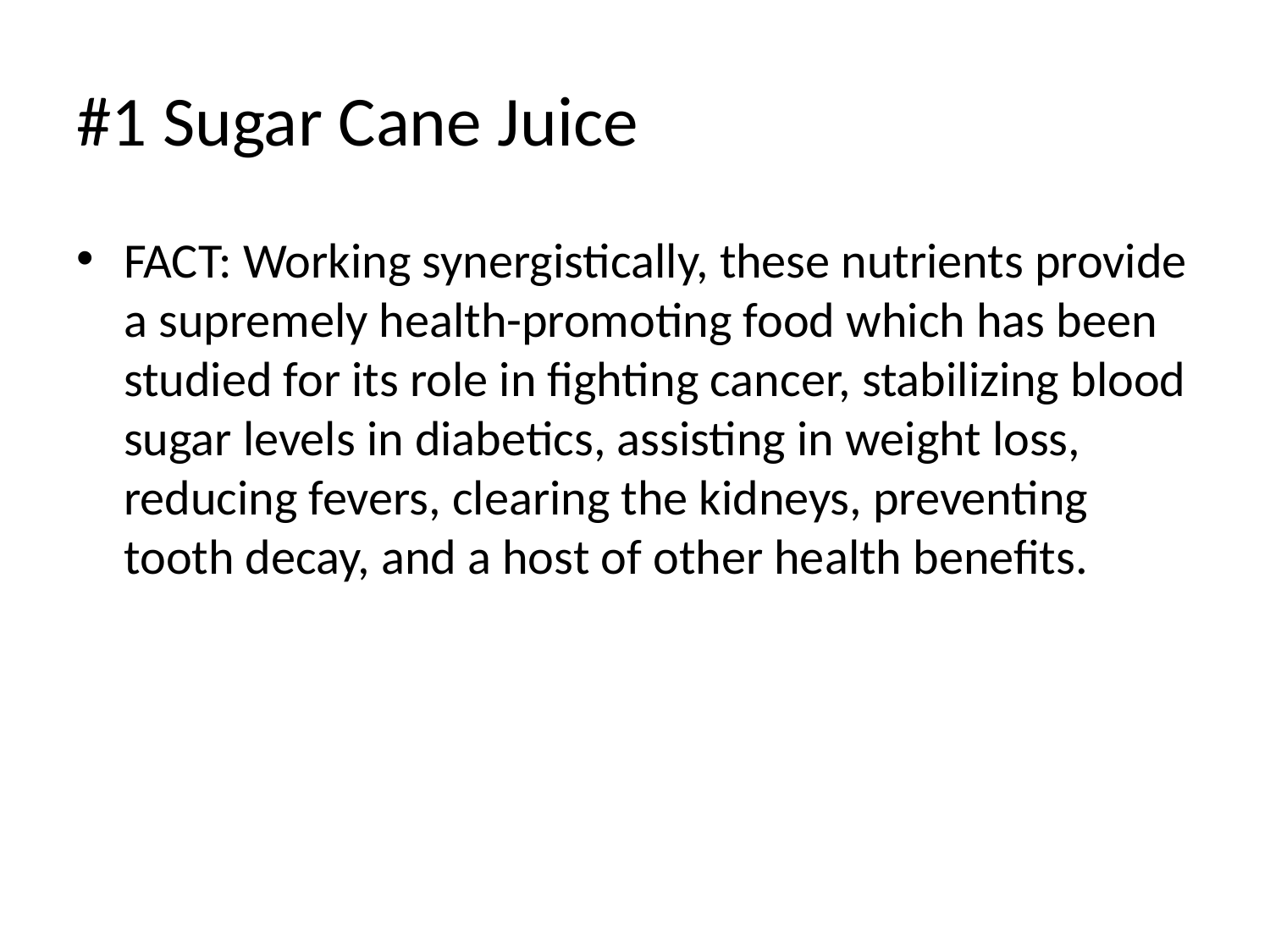

# #1 Sugar Cane Juice
FACT: Working synergistically, these nutrients provide a supremely health-promoting food which has been studied for its role in fighting cancer, stabilizing blood sugar levels in diabetics, assisting in weight loss, reducing fevers, clearing the kidneys, preventing tooth decay, and a host of other health benefits.